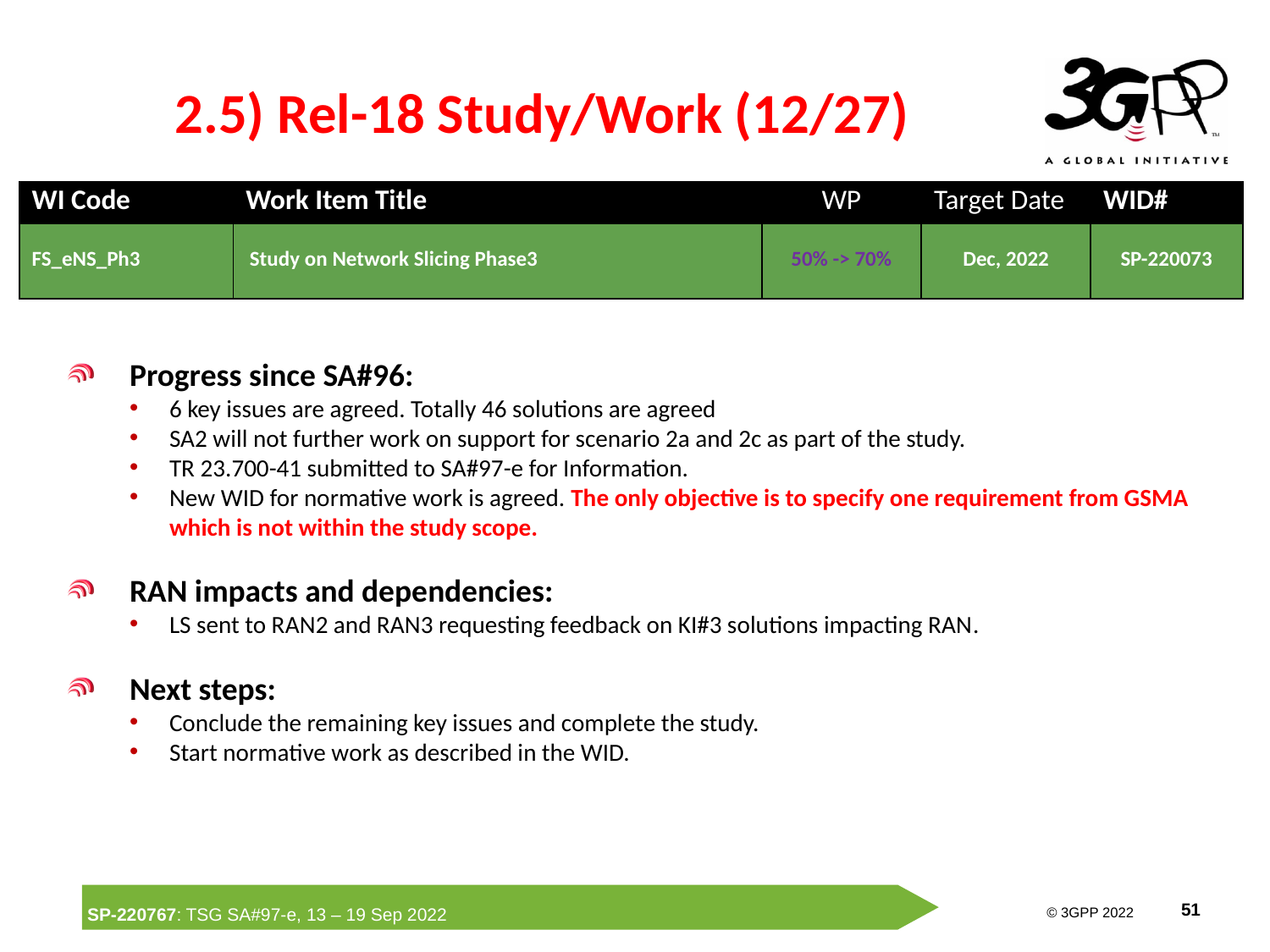

# 2.5) Rel-18 Study/Work (12/27)
| WI Code | Work Item Title | WP | Target Date | WID# |
| --- | --- | --- | --- | --- |
| FS\_eNS\_Ph3 | Study on Network Slicing Phase3 | 50% -> 70% | Dec, 2022 | SP-220073 |
Progress since SA#96:
6 key issues are agreed. Totally 46 solutions are agreed
SA2 will not further work on support for scenario 2a and 2c as part of the study.
TR 23.700-41 submitted to SA#97-e for Information.
New WID for normative work is agreed. The only objective is to specify one requirement from GSMA which is not within the study scope.

RAN impacts and dependencies:
LS sent to RAN2 and RAN3 requesting feedback on KI#3 solutions impacting RAN.

Next steps:
Conclude the remaining key issues and complete the study.
Start normative work as described in the WID.